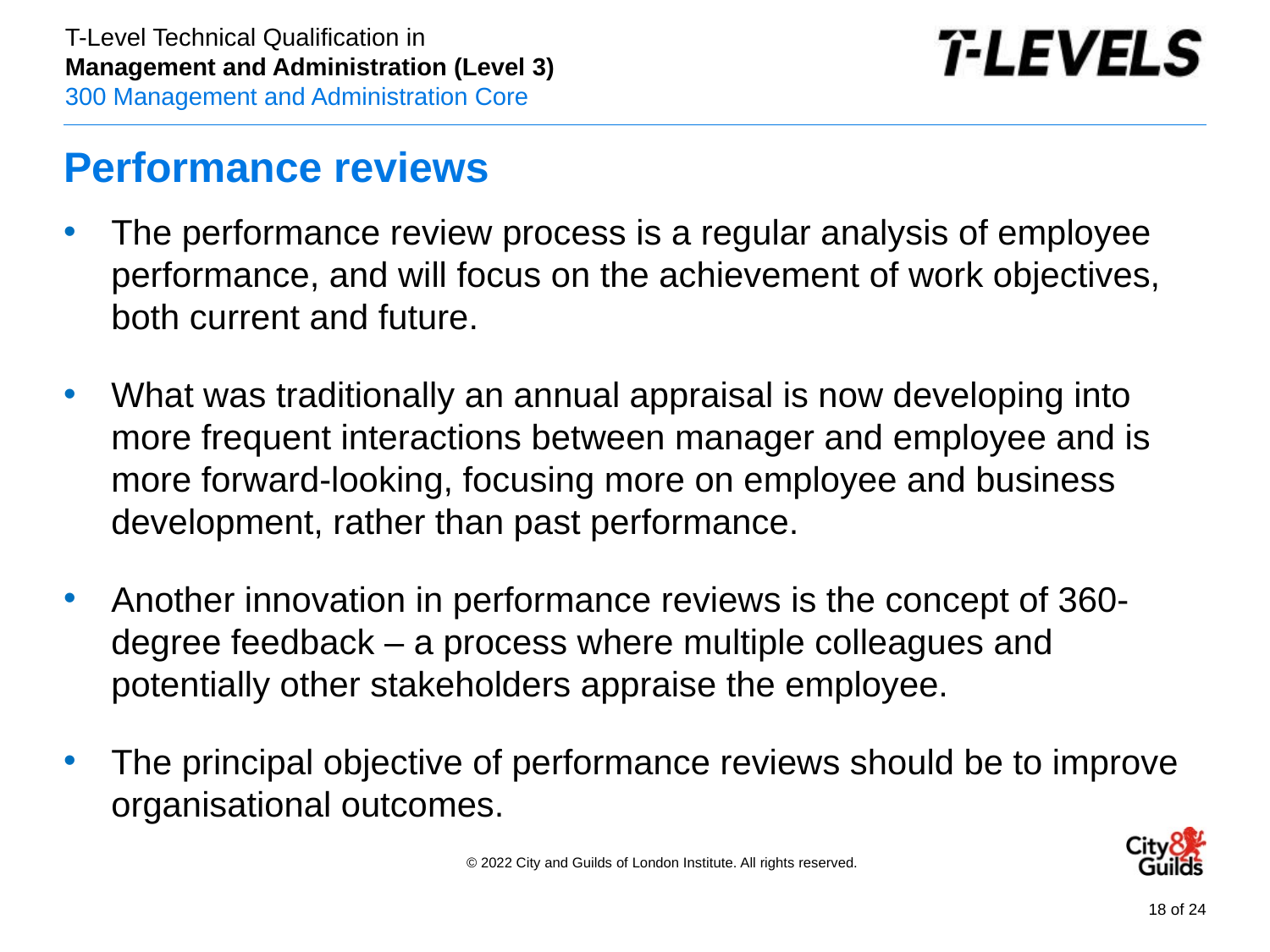

# Performance reviews
The performance review process is a regular analysis of employee performance, and will focus on the achievement of work objectives, both current and future.
What was traditionally an annual appraisal is now developing into more frequent interactions between manager and employee and is more forward-looking, focusing more on employee and business development, rather than past performance.
Another innovation in performance reviews is the concept of 360-degree feedback – a process where multiple colleagues and potentially other stakeholders appraise the employee.
The principal objective of performance reviews should be to improve organisational outcomes.